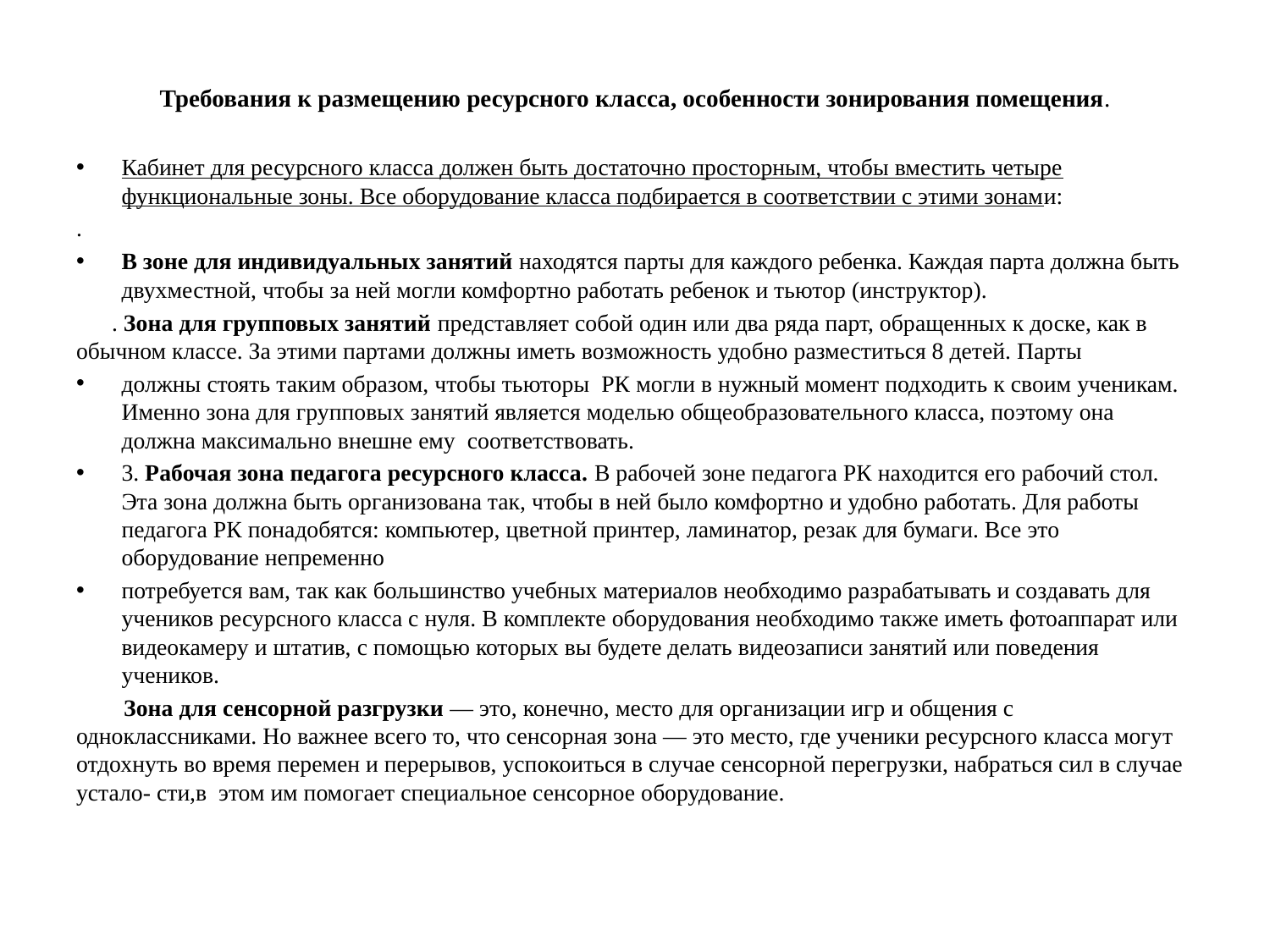

# Требования к размещению ресурсного класса, особенности зонирования помещения.
Кабинет для ресурсного класса должен быть достаточно просторным, чтобы вместить четыре функциональные зоны. Все оборудование класса подбирается в соответствии с этими зонами:
.
В зоне для индивидуальных занятий находятся парты для каждого ребенка. Каждая парта должна быть двухместной, чтобы за ней могли комфортно работать ребенок и тьютор (инструктор).
      . Зона для групповых занятий представляет собой один или два ряда парт, обращенных к доске, как в обычном классе. За этими партами должны иметь возможность удобно разместиться 8 детей. Парты
должны стоять таким образом, чтобы тьюторы  РК могли в нужный момент подходить к своим ученикам. Именно зона для групповых занятий является моделью общеобразовательного класса, поэтому она должна максимально внешне ему  соответствовать.
3. Рабочая зона педагога ресурсного класса. В рабочей зоне педагога РК находится его рабочий стол. Эта зона должна быть организована так, чтобы в ней было комфортно и удобно работать. Для работы педагога РК понадобятся: компьютер, цветной принтер, ламинатор, резак для бумаги. Все это оборудование непременно
потребуется вам, так как большинство учебных материалов необходимо разрабатывать и создавать для учеников ресурсного класса с нуля. В комплекте оборудования необходимо также иметь фотоаппарат или видеокамеру и штатив, с помощью которых вы будете делать видеозаписи занятий или поведения учеников.
        Зона для сенсорной разгрузки — это, конечно, место для организации игр и общения с одноклассниками. Но важнее всего то, что сенсорная зона — это место, где ученики ресурсного класса могут отдохнуть во время перемен и перерывов, успокоиться в случае сенсорной перегрузки, набраться сил в случае устало- сти,в  этом им помогает специальное сенсорное оборудование.